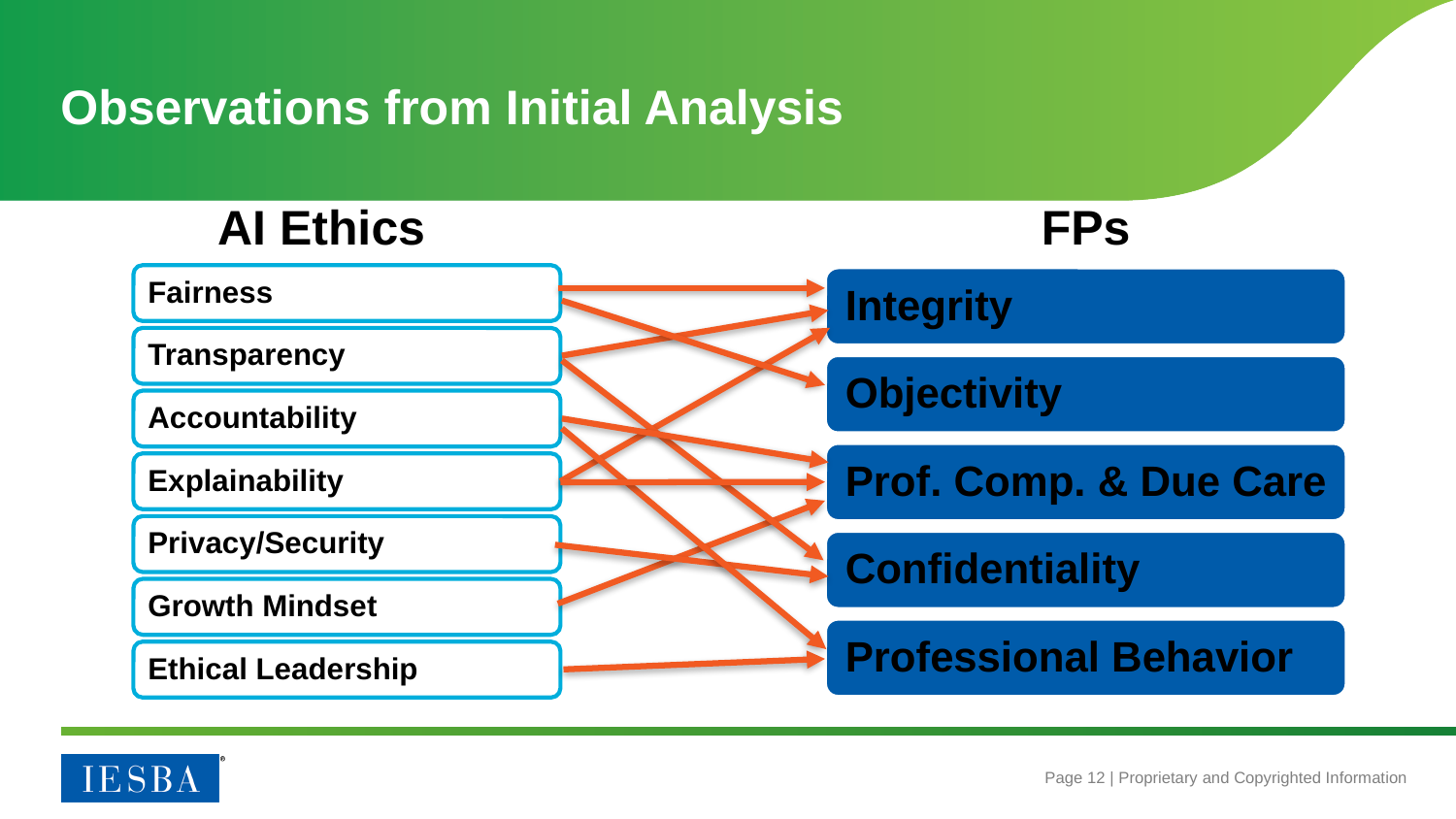

# Observations from Initial Analysis
FPs
AI Ethics
Fairness
Transparency
Accountability
Explainability
Privacy/Security
Growth Mindset
Ethical Leadership
Integrity
Objectivity
Prof. Comp. & Due Care
Confidentiality
Professional Behavior